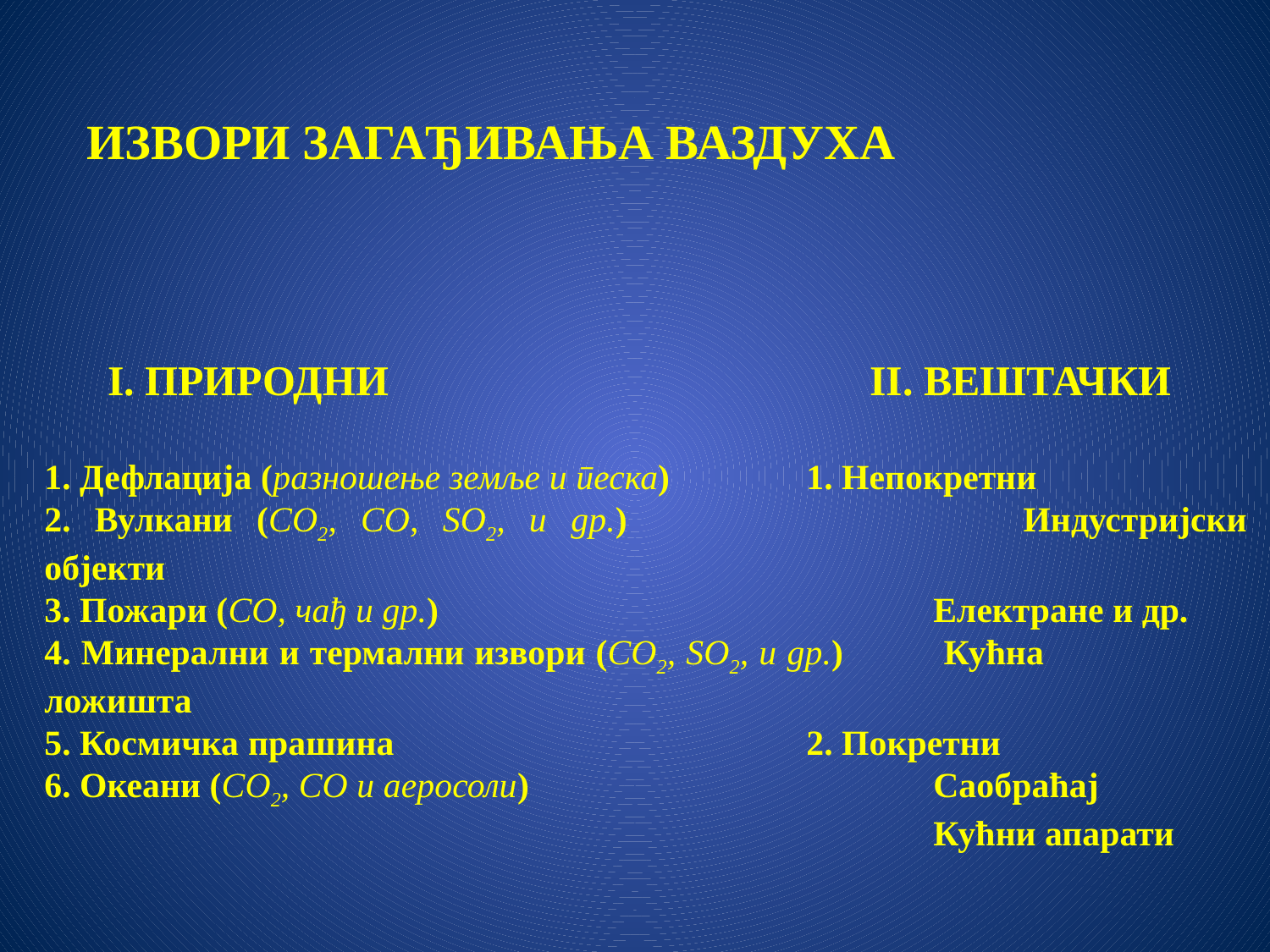

ИЗВОРИ ЗАГАЂИВАЊА ВАЗДУХА
I. ПРИРОДНИ				II. ВЕШТАЧКИ

1. Дефлација (разношење земље и песка)		1. Непокретни
2. Вулкани (CО2, CО, SО2, и др.)				Индустријски објекти
3. Пожари (CО, чађ и др.)				Електране и др.
4. Минерални и термални извори (CО2, SО2, и др.)	Кућна                     ложишта
5. Космичка прашина				2. Покретни
6. Океани (CО2, CО и аеросоли)				Саобраћај
							Кућни апарати